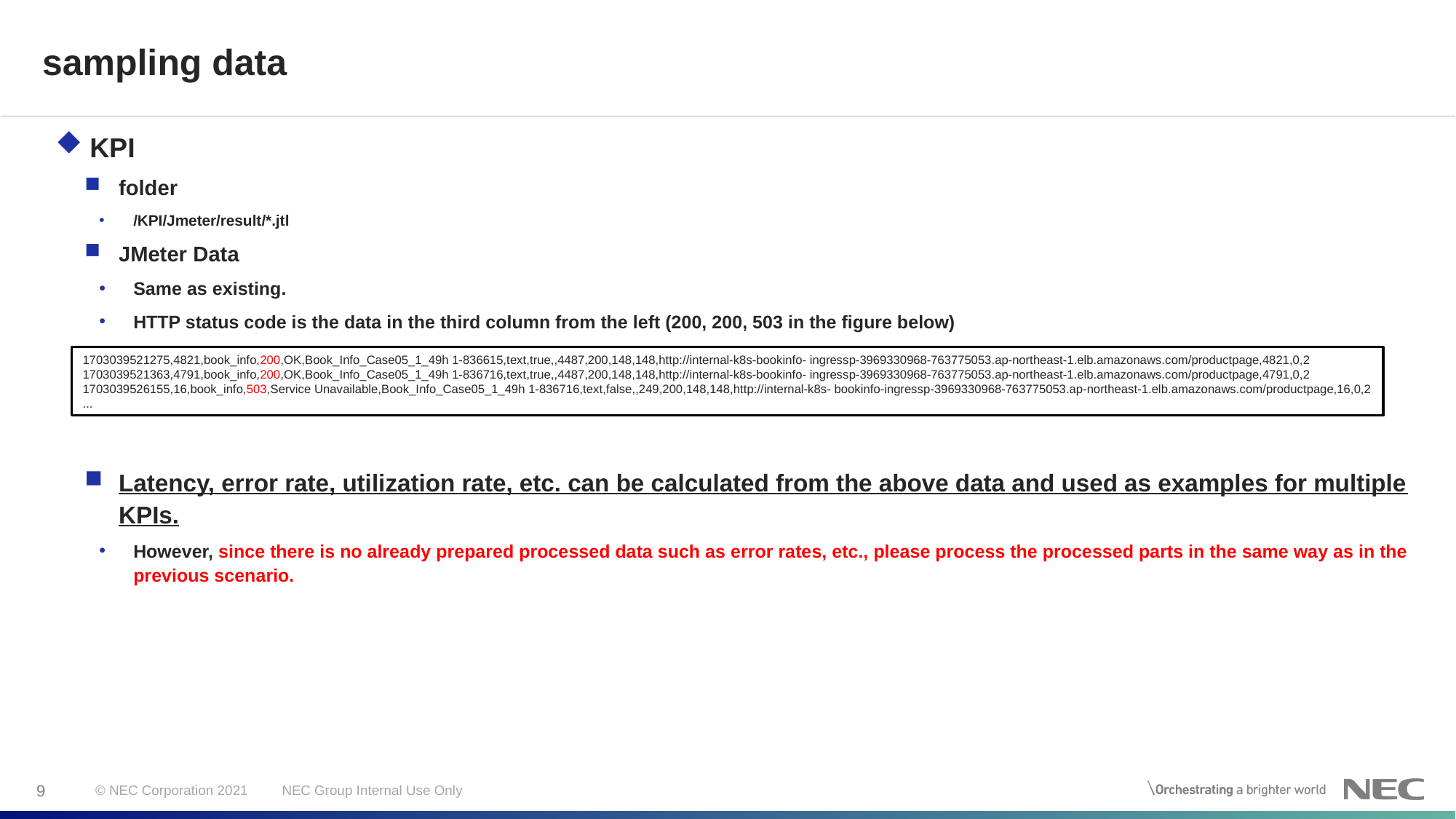

# sampling data
KPI
folder
/KPI/Jmeter/result/*.jtl
JMeter Data
Same as existing.
HTTP status code is the data in the third column from the left (200, 200, 503 in the figure below)

Latency, error rate, utilization rate, etc. can be calculated from the above data and used as examples for multiple KPIs.
However, since there is no already prepared processed data such as error rates, etc., please process the processed parts in the same way as in the previous scenario.
1703039521275,4821,book_info,200,OK,Book_Info_Case05_1_49h 1-836615,text,true,,4487,200,148,148,http://internal-k8s-bookinfo- ingressp-3969330968-763775053.ap-northeast-1.elb.amazonaws.com/productpage,4821,0,2
1703039521363,4791,book_info,200,OK,Book_Info_Case05_1_49h 1-836716,text,true,,4487,200,148,148,http://internal-k8s-bookinfo- ingressp-3969330968-763775053.ap-northeast-1.elb.amazonaws.com/productpage,4791,0,2
1703039526155,16,book_info,503,Service Unavailable,Book_Info_Case05_1_49h 1-836716,text,false,,249,200,148,148,http://internal-k8s- bookinfo-ingressp-3969330968-763775053.ap-northeast-1.elb.amazonaws.com/productpage,16,0,2
...